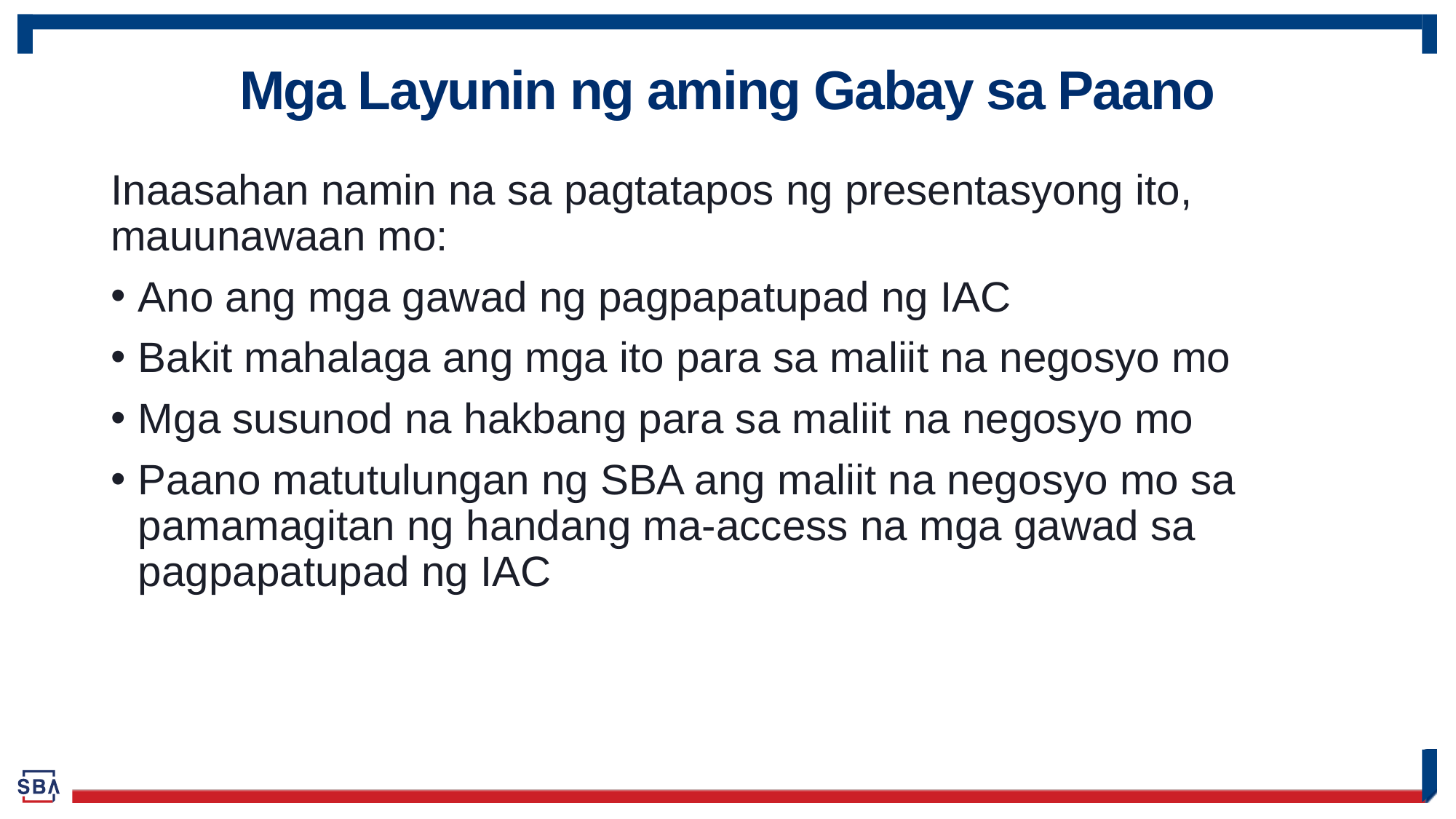

# Mga Layunin ng aming Gabay sa Paano
Inaasahan namin na sa pagtatapos ng presentasyong ito, mauunawaan mo:
Ano ang mga gawad ng pagpapatupad ng IAC
Bakit mahalaga ang mga ito para sa maliit na negosyo mo
Mga susunod na hakbang para sa maliit na negosyo mo
Paano matutulungan ng SBA ang maliit na negosyo mo sa pamamagitan ng handang ma-access na mga gawad sa pagpapatupad ng IAC